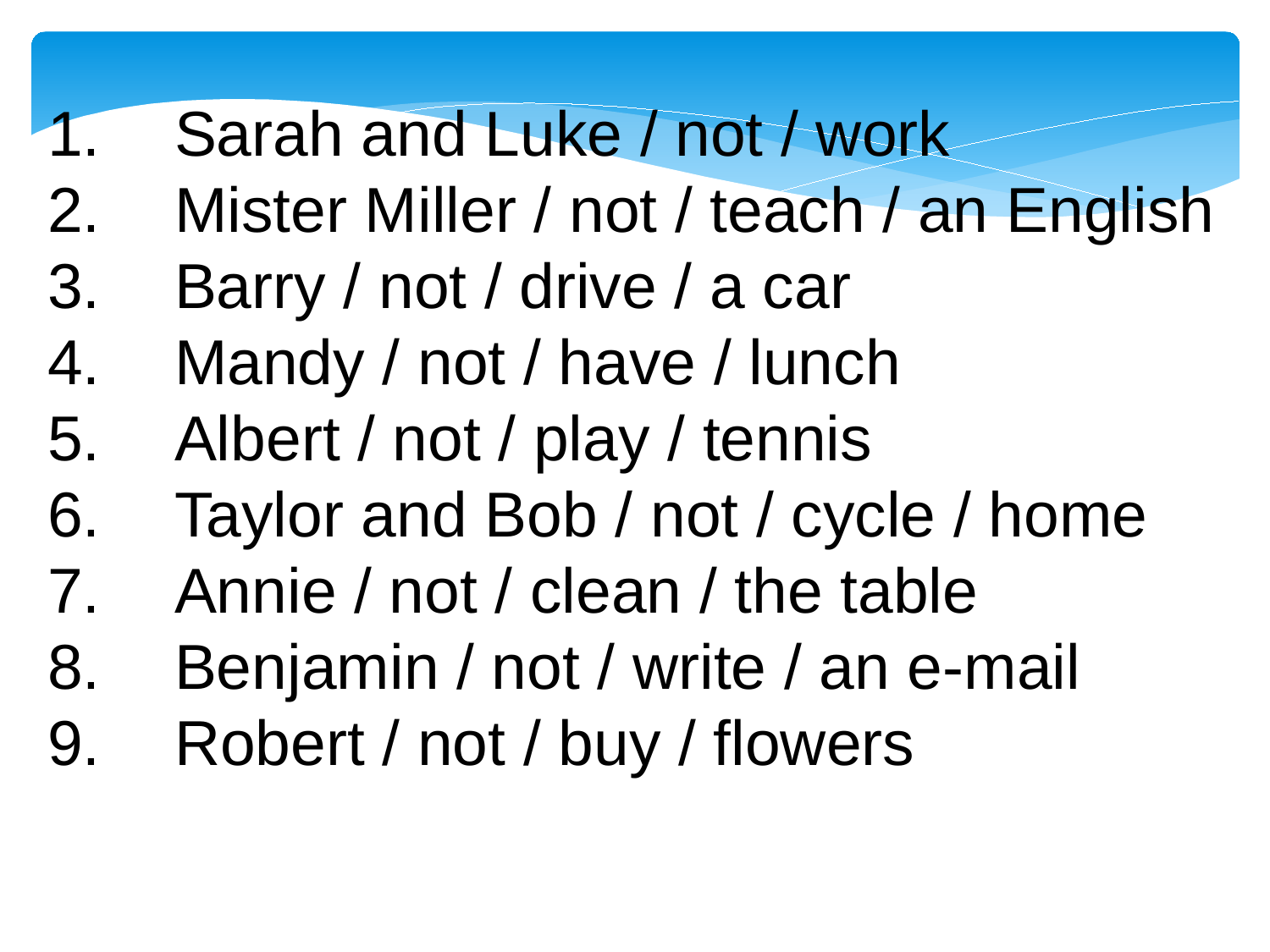

1.	Sarah and Luke / not / work
2.	Mister Miller / not / teach / an English
3.	Barry / not / drive / a car
4.	Mandy / not / have / lunch
5.	Albert / not / play / tennis
6.	Taylor and Bob / not / cycle / home
7.	Annie / not / clean / the table
8.	Benjamin / not / write / an e-mail
9.	Robert / not / buy / flowers